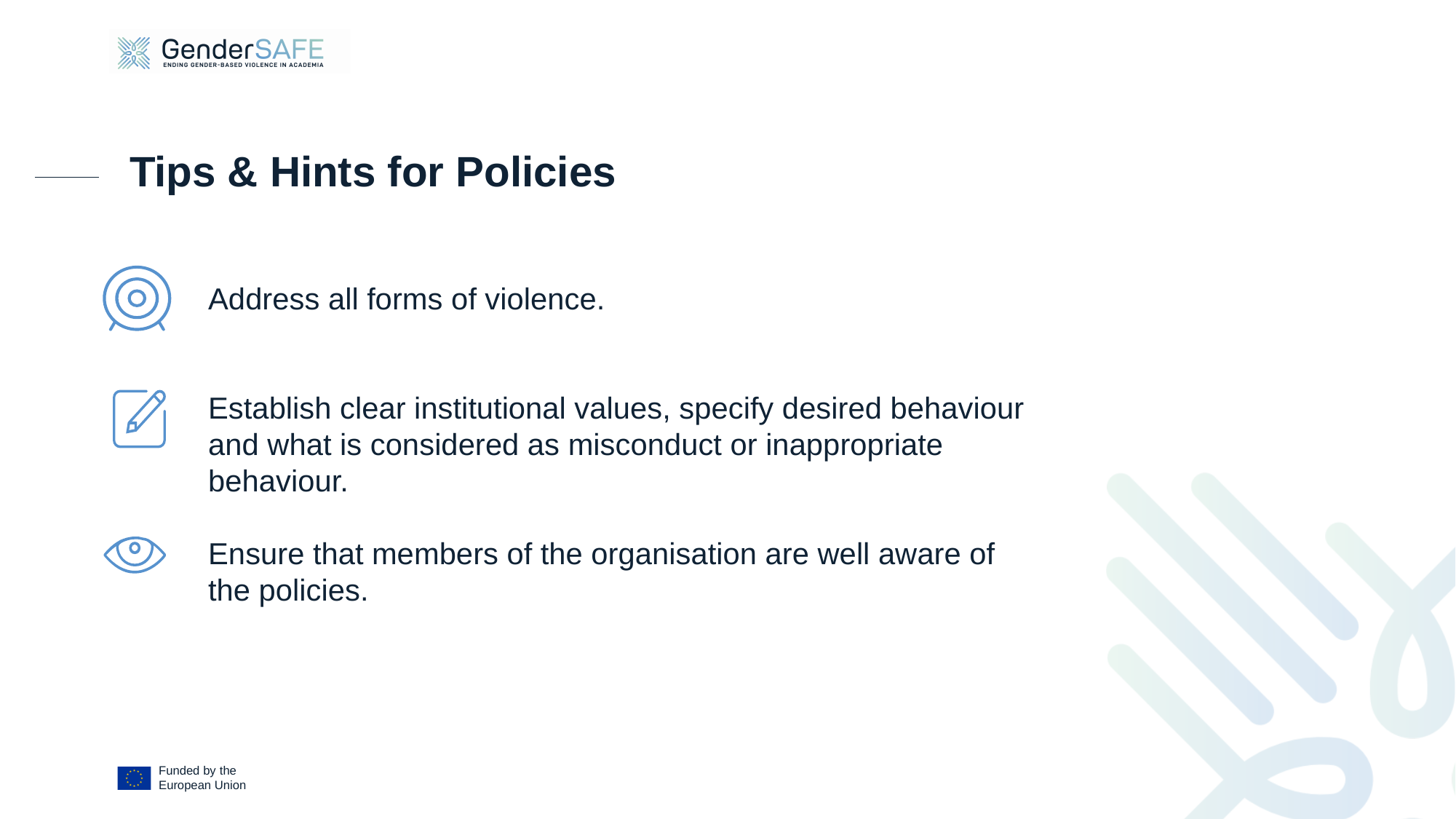

Tips & Hints for Policies

Address all forms of violence.

Establish clear institutional values, specify desired behaviour and what is considered as misconduct or inappropriate behaviour.

Ensure that members of the organisation are well aware of the policies.